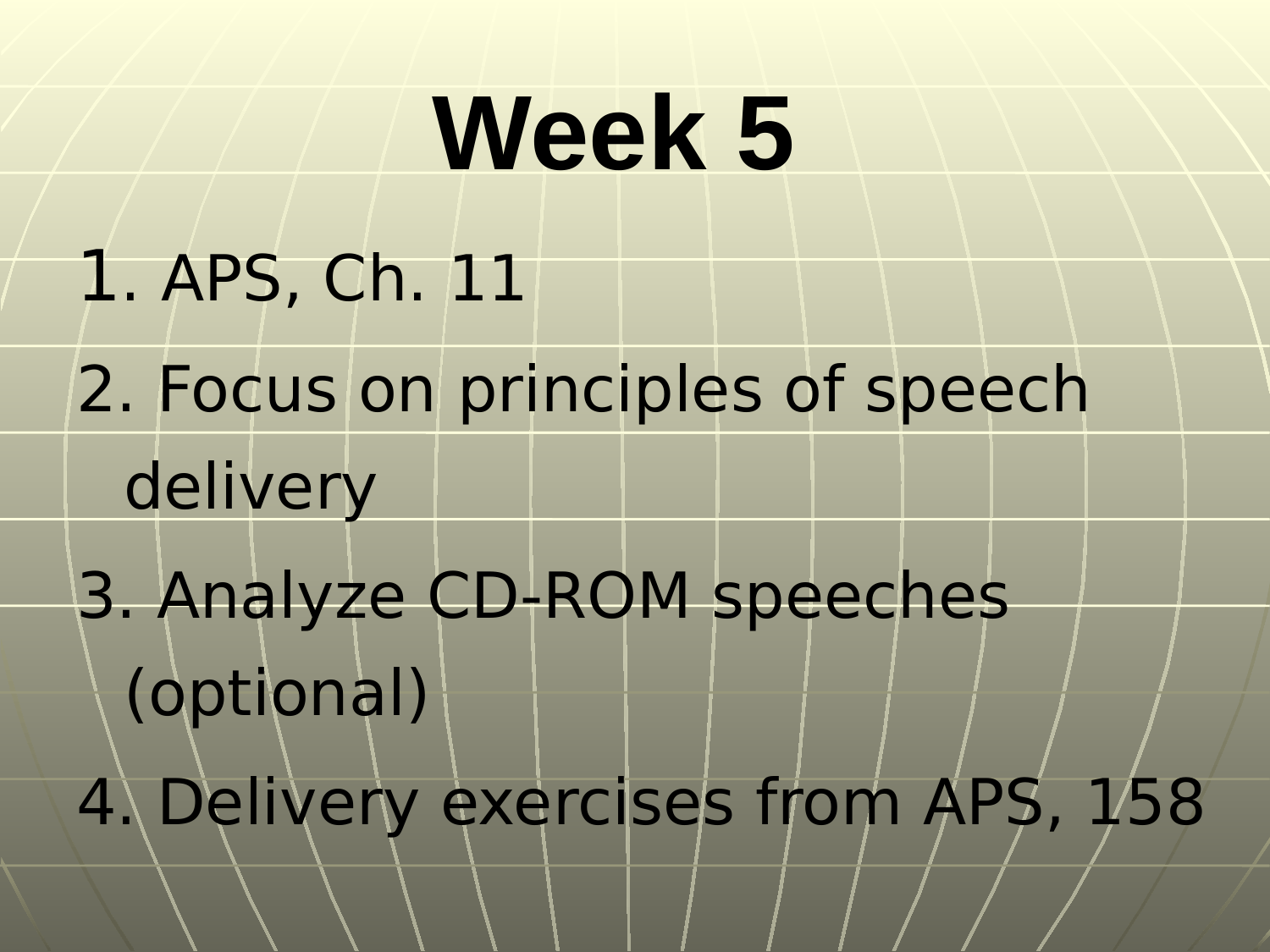

# Week 5
1. APS, Ch. 11
2. Focus on principles of speech delivery
3. Analyze CD-ROM speeches (optional)
4. Delivery exercises from APS, 158